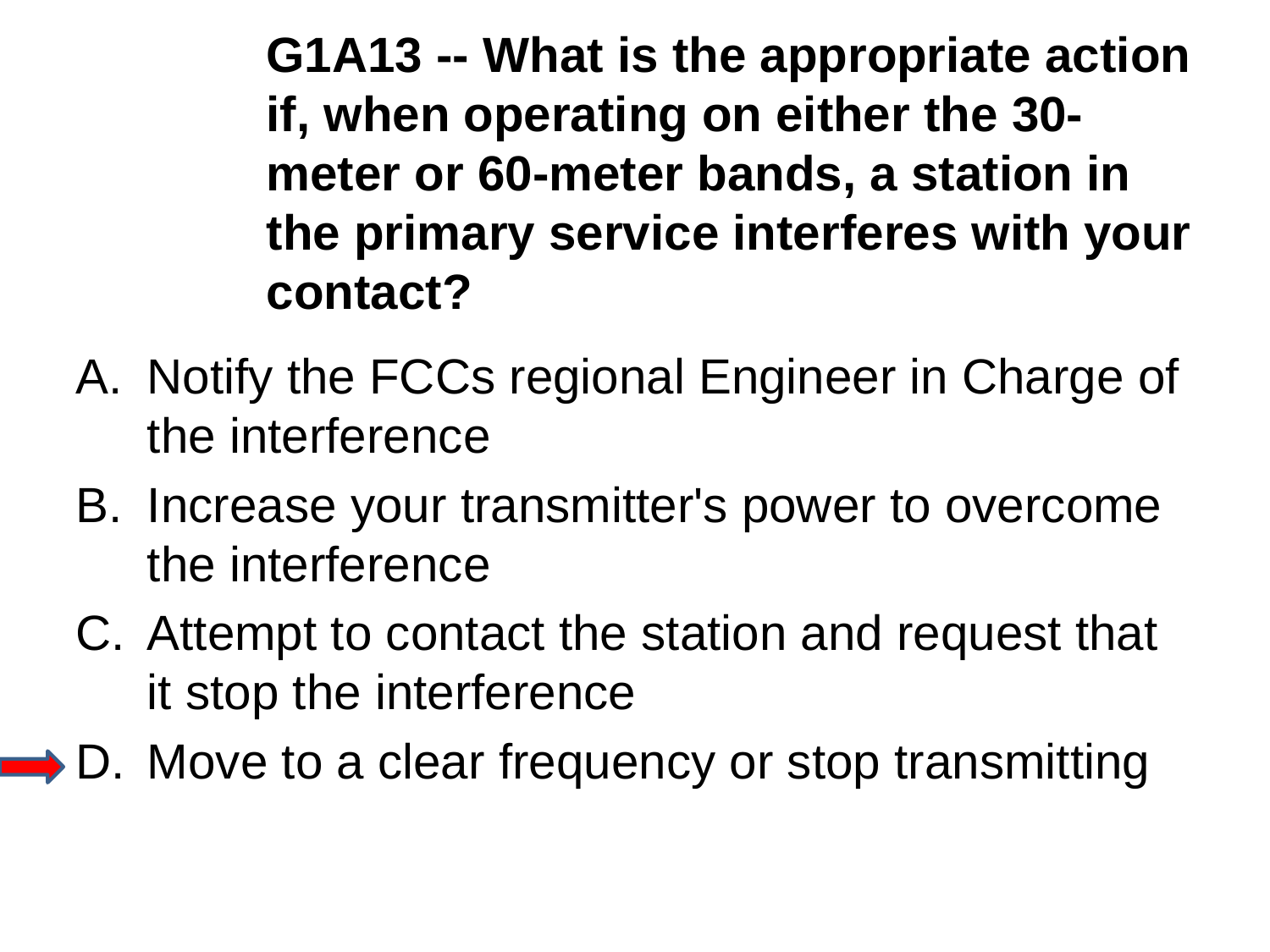

G1A13 -- What is the appropriate action if, when operating on either the 30-meter or 60-meter bands, a station in the primary service interferes with your contact?
A.	Notify the FCCs regional Engineer in Charge of the interference
B.	Increase your transmitter's power to overcome the interference
C.	Attempt to contact the station and request that it stop the interference
D.	Move to a clear frequency or stop transmitting